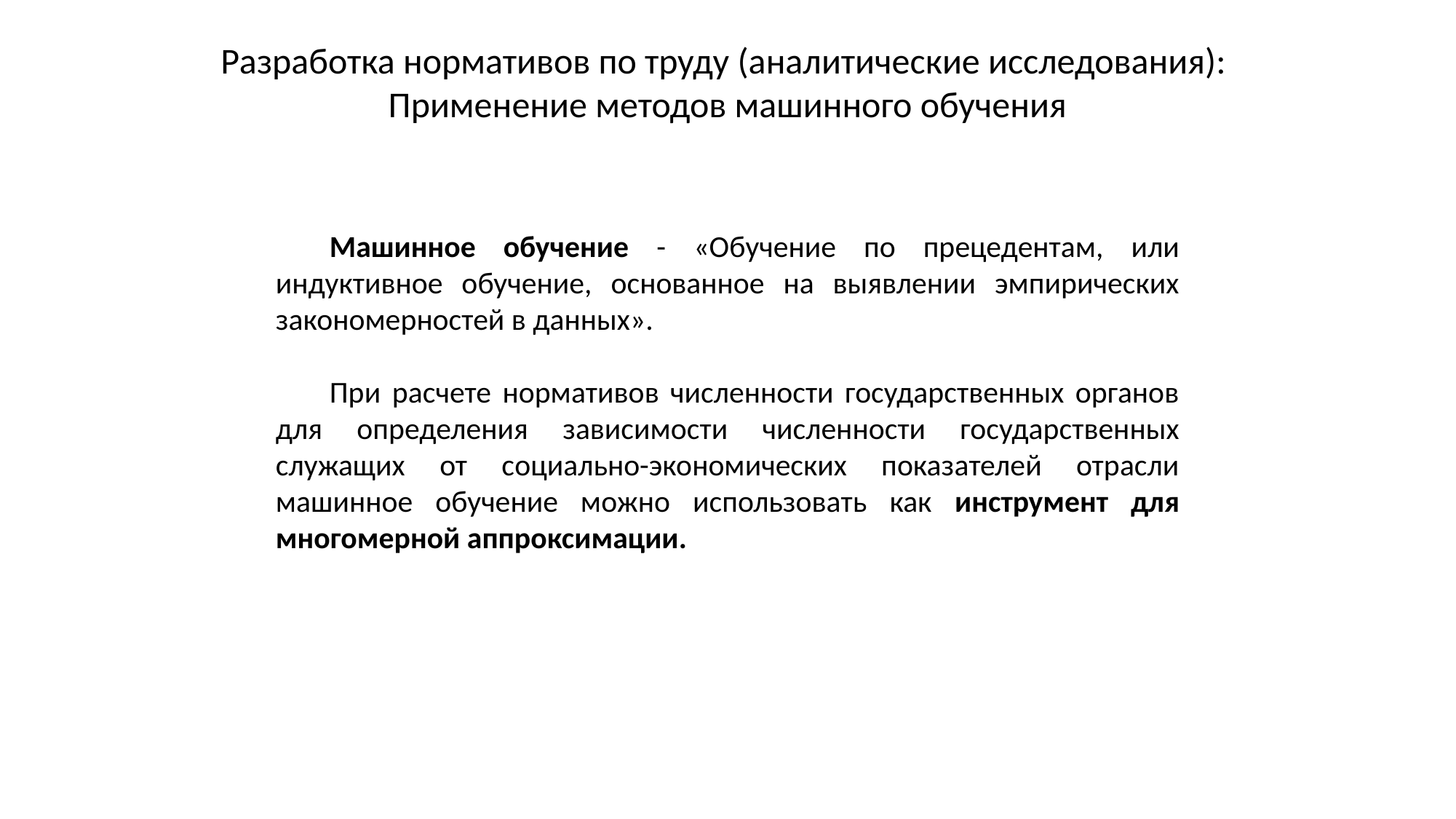

Разработка нормативов по труду (аналитические исследования):
Применение методов машинного обучения
Машинное обучение - «Обучение по прецедентам, или индуктивное обучение, основанное на выявлении эмпирических закономерностей в данных».

При расчете нормативов численности государственных органов для определения зависимости численности государственных служащих от социально-экономических показателей отрасли машинное обучение можно использовать как инструмент для многомерной аппроксимации.